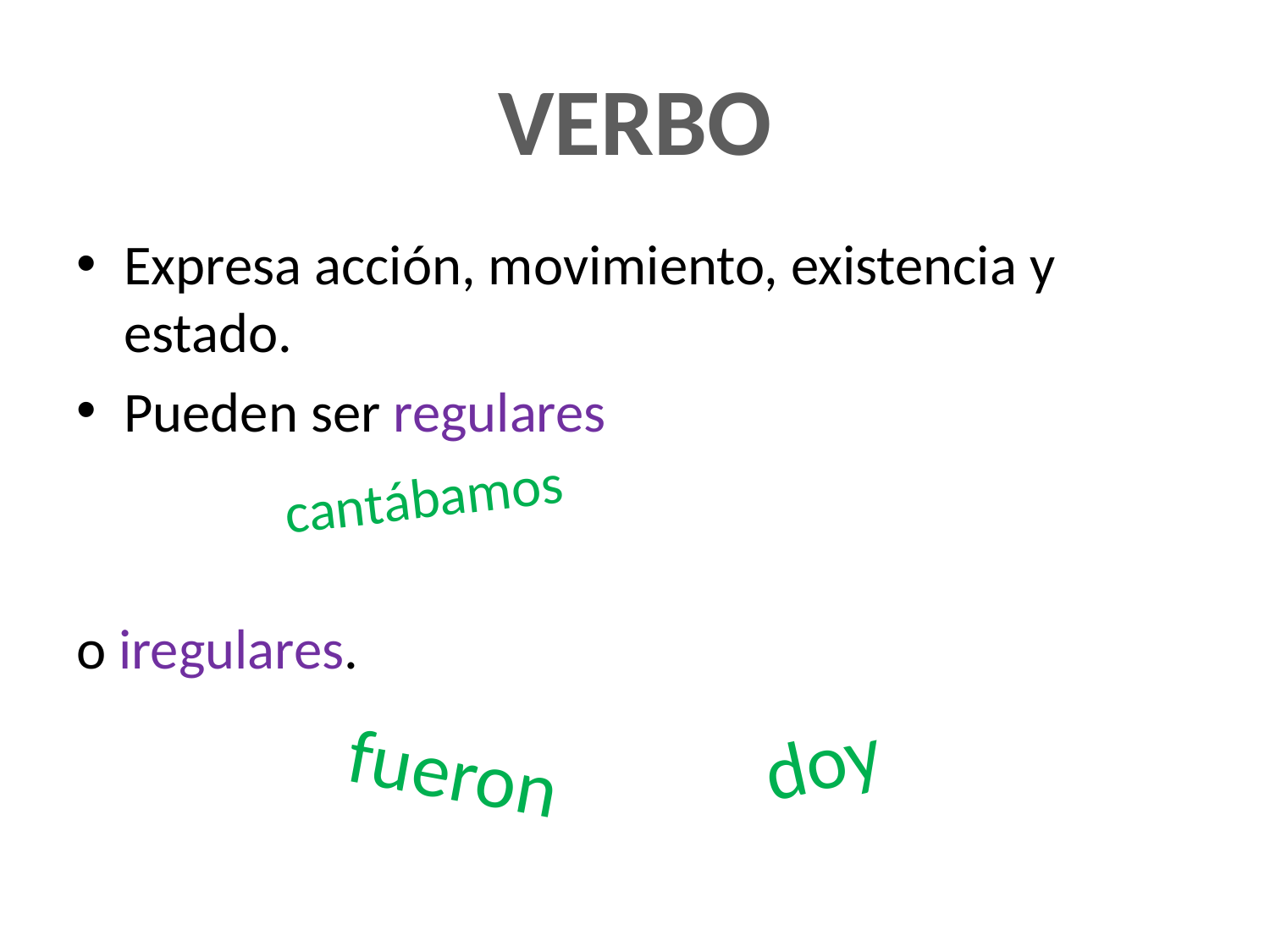

# VERBO
Expresa acción, movimiento, existencia y estado.
Pueden ser regulares

o iregulares.

cantábamos
doy
fueron